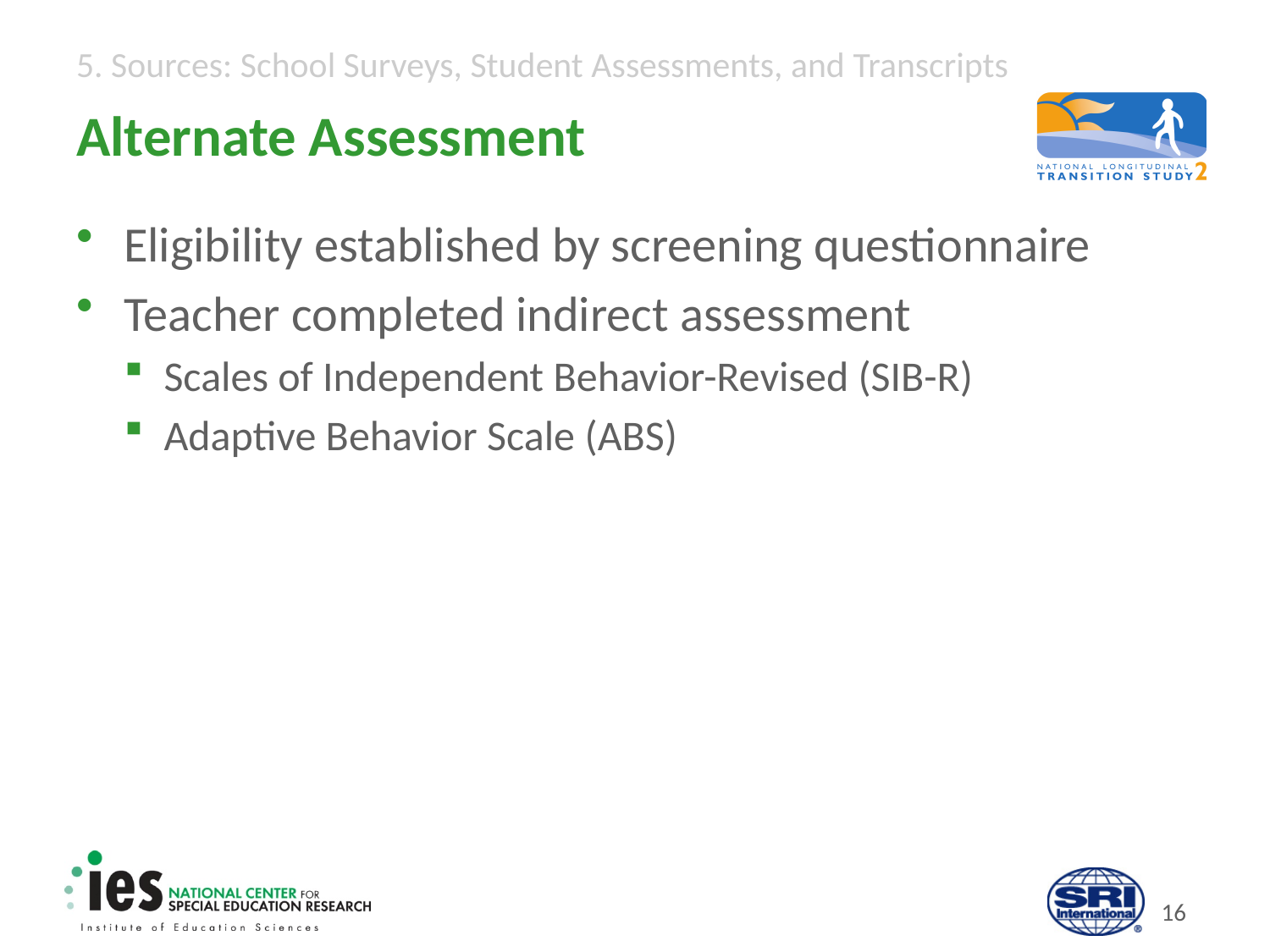

# Alternate Assessment
Eligibility established by screening questionnaire
Teacher completed indirect assessment
Scales of Independent Behavior-Revised (SIB-R)
Adaptive Behavior Scale (ABS)

16